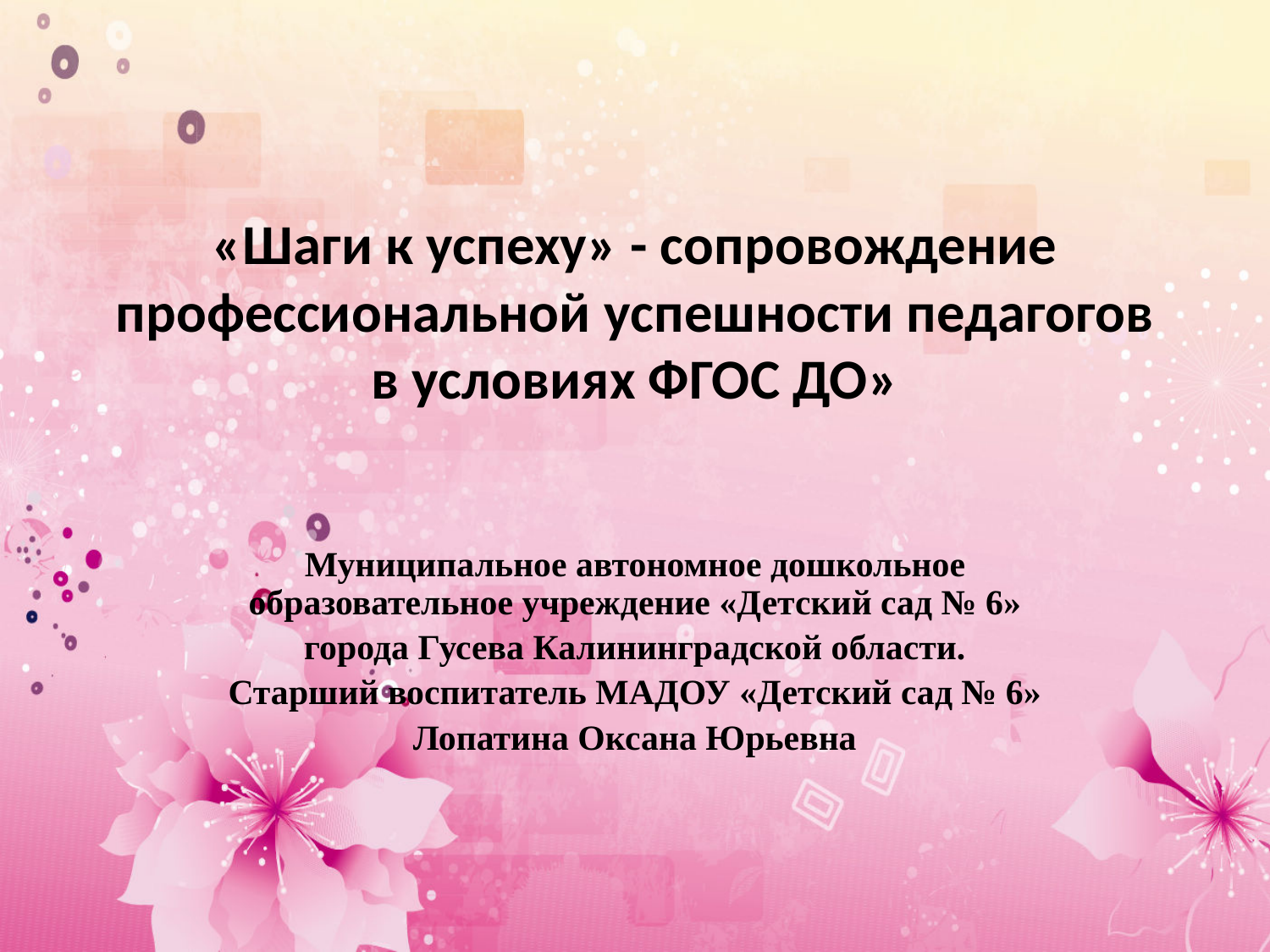

# «Шаги к успеху» - сопровождение профессиональной успешности педагогов в условиях ФГОС ДО»
Муниципальное автономное дошкольное образовательное учреждение «Детский сад № 6»
города Гусева Калининградской области.
Старший воспитатель МАДОУ «Детский сад № 6»
Лопатина Оксана Юрьевна